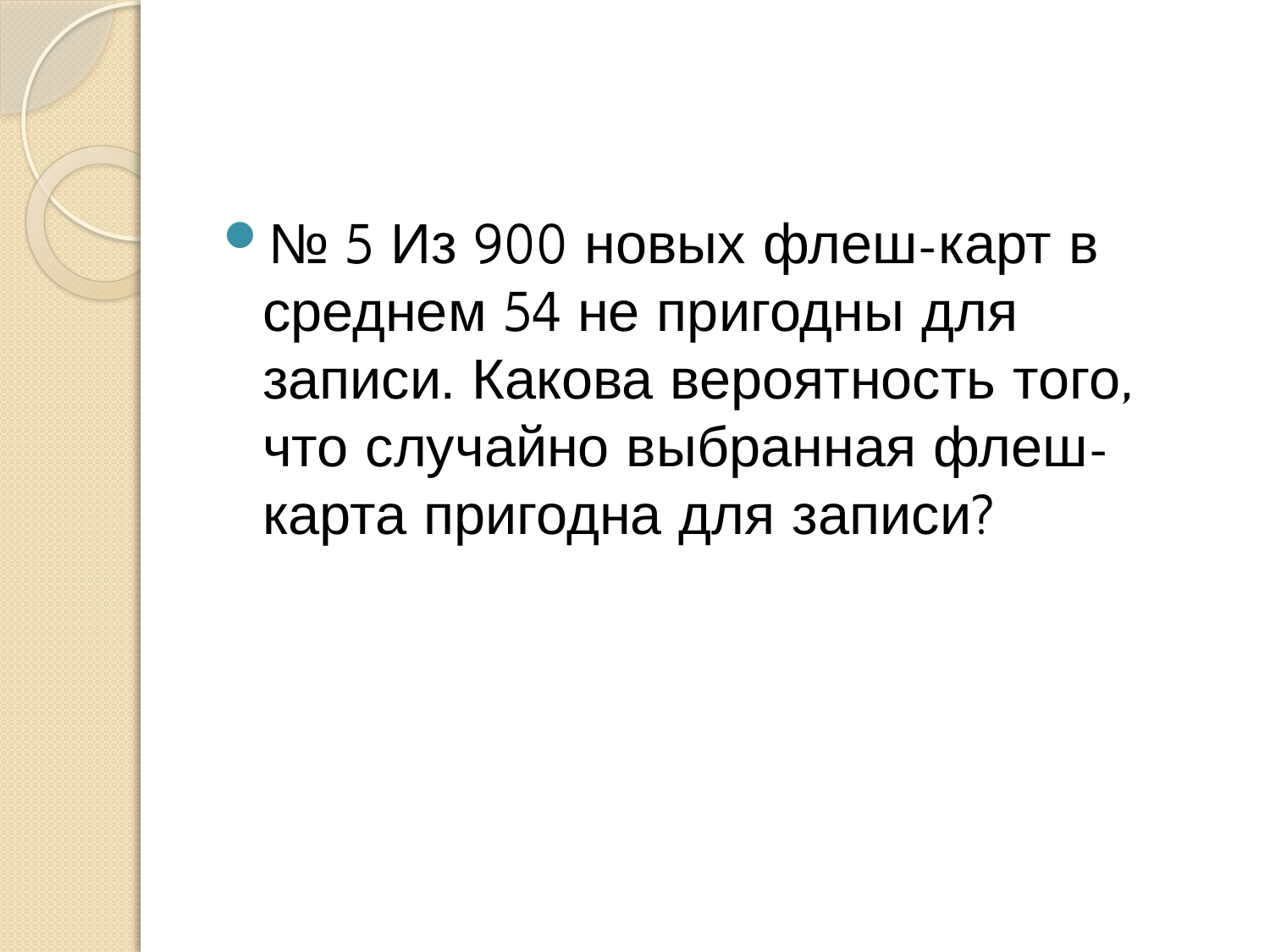

#
№ 5 Из 900 новых флеш-карт в среднем 54 не пригодны для записи. Какова вероятность того, что случайно выбранная флеш-карта пригодна для записи?